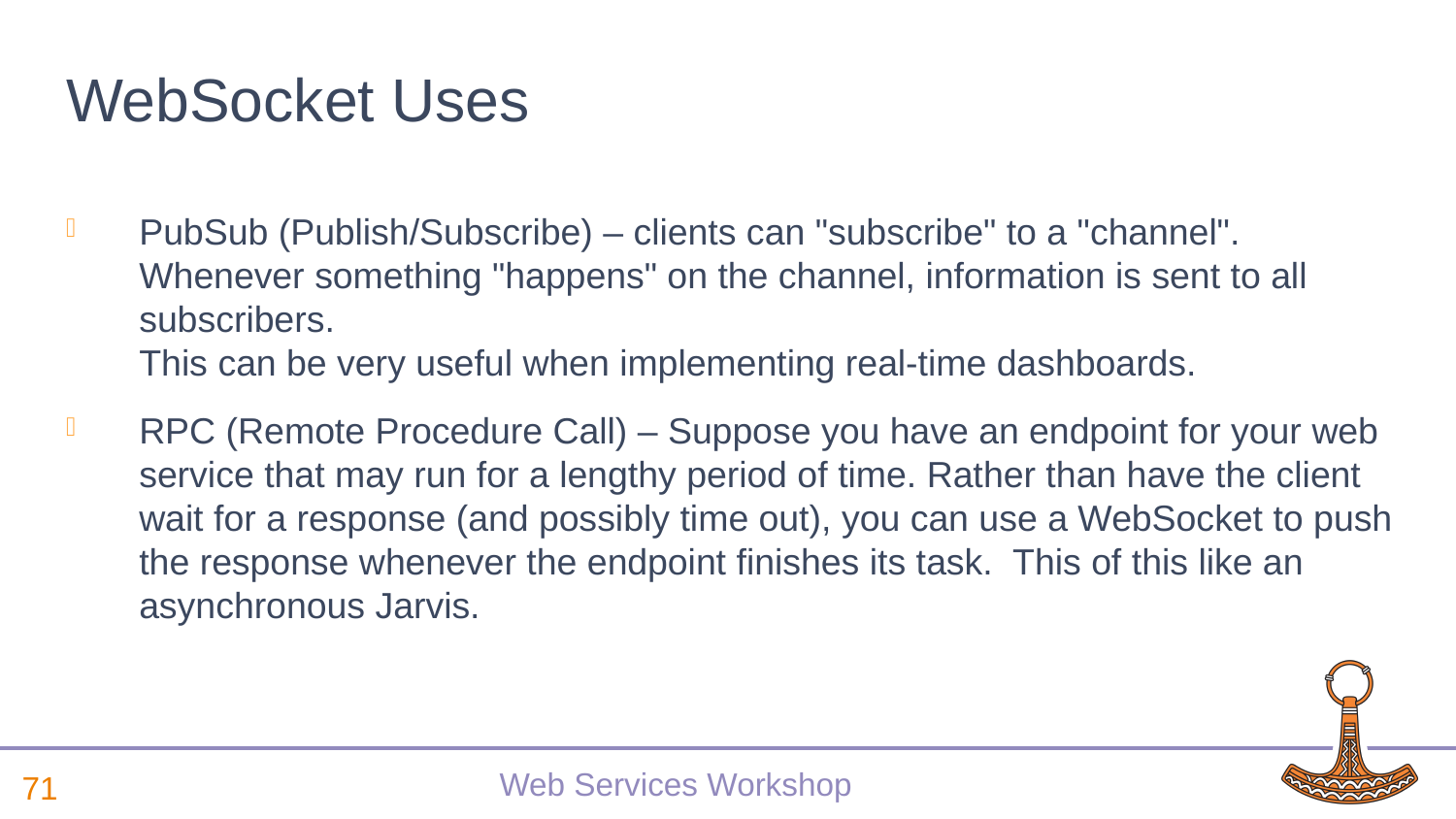

# WebSocket Uses
PubSub (Publish/Subscribe) – clients can "subscribe" to a "channel".  Whenever something "happens" on the channel, information is sent to all subscribers.
This can be very useful when implementing real-time dashboards.
RPC (Remote Procedure Call) – Suppose you have an endpoint for your web service that may run for a lengthy period of time. Rather than have the client wait for a response (and possibly time out), you can use a WebSocket to push the response whenever the endpoint finishes its task.  This of this like an asynchronous Jarvis.